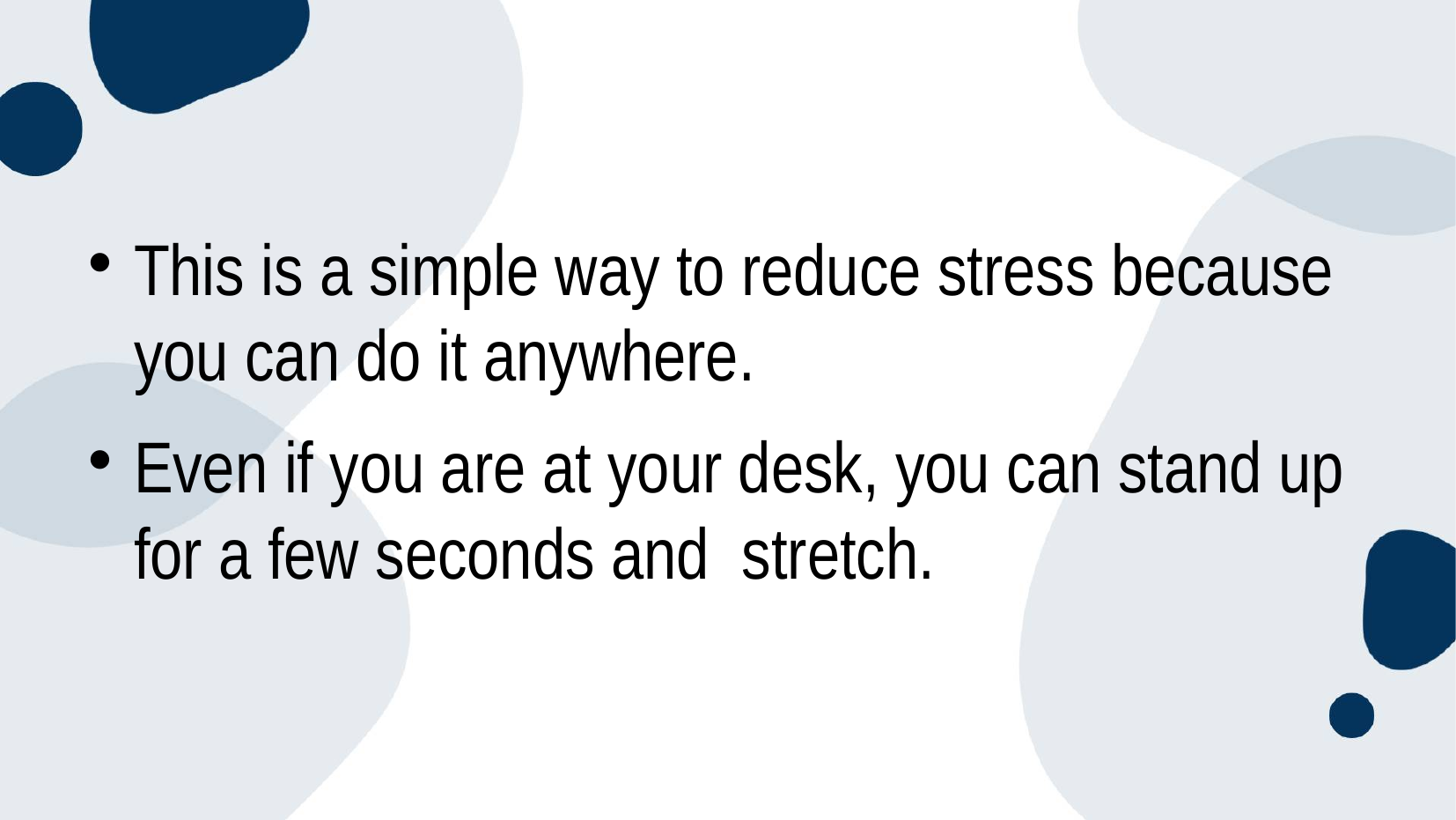

This is a simple way to reduce stress because you can do it anywhere.
Even if you are at your desk, you can stand up for a few seconds and  stretch.